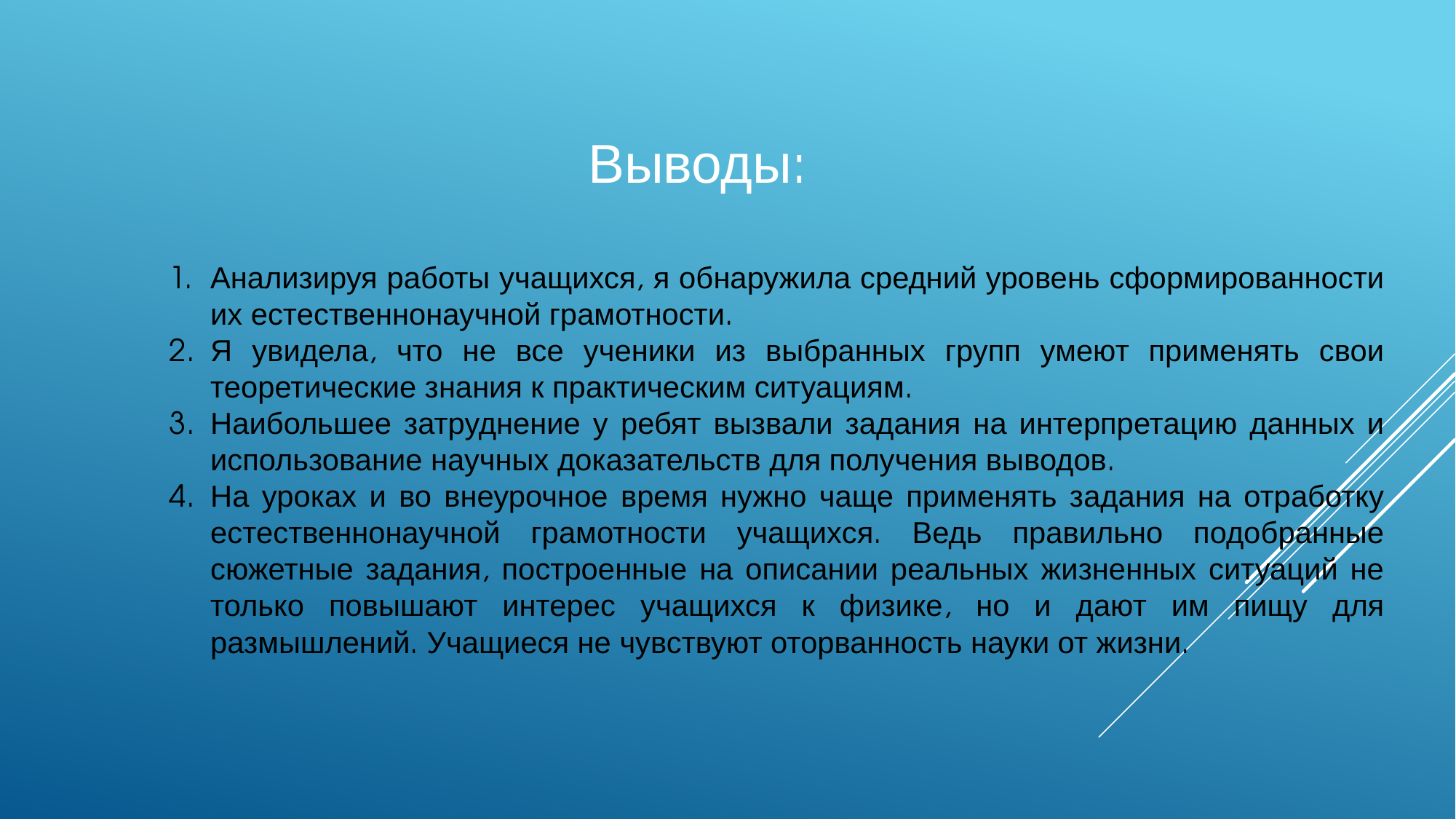

Выводы:
Анализируя работы учащихся, я обнаружила средний уровень сформированности их естественнонаучной грамотности.
Я увидела, что не все ученики из выбранных групп умеют применять свои теоретические знания к практическим ситуациям.
Наибольшее затруднение у ребят вызвали задания на интерпретацию данных и использование научных доказательств для получения выводов.
На уроках и во внеурочное время нужно чаще применять задания на отработку естественнонаучной грамотности учащихся. Ведь правильно подобранные сюжетные задания, построенные на описании реальных жизненных ситуаций не только повышают интерес учащихся к физике, но и дают им пищу для размышлений. Учащиеся не чувствуют оторванность науки от жизни.